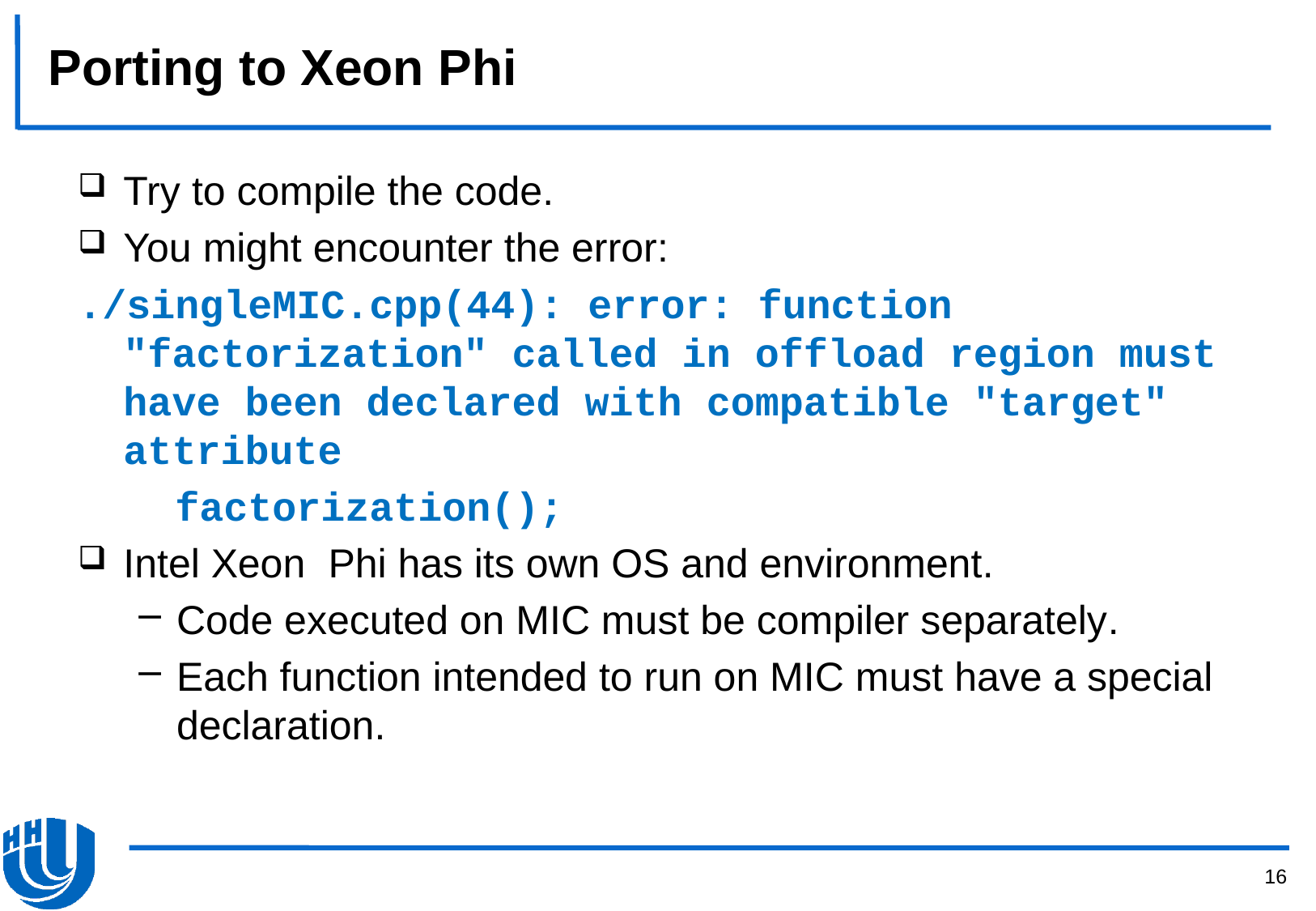

# Porting to Xeon Phi
Try to compile the code.
You might encounter the error:
./singleMIC.cpp(44): error: function "factorization" called in offload region must have been declared with compatible "target" attribute
    factorization();
Intel Xeon  Phi has its own OS and environment.
Code executed on MIC must be compiler separately.
Each function intended to run on MIC must have a special declaration.